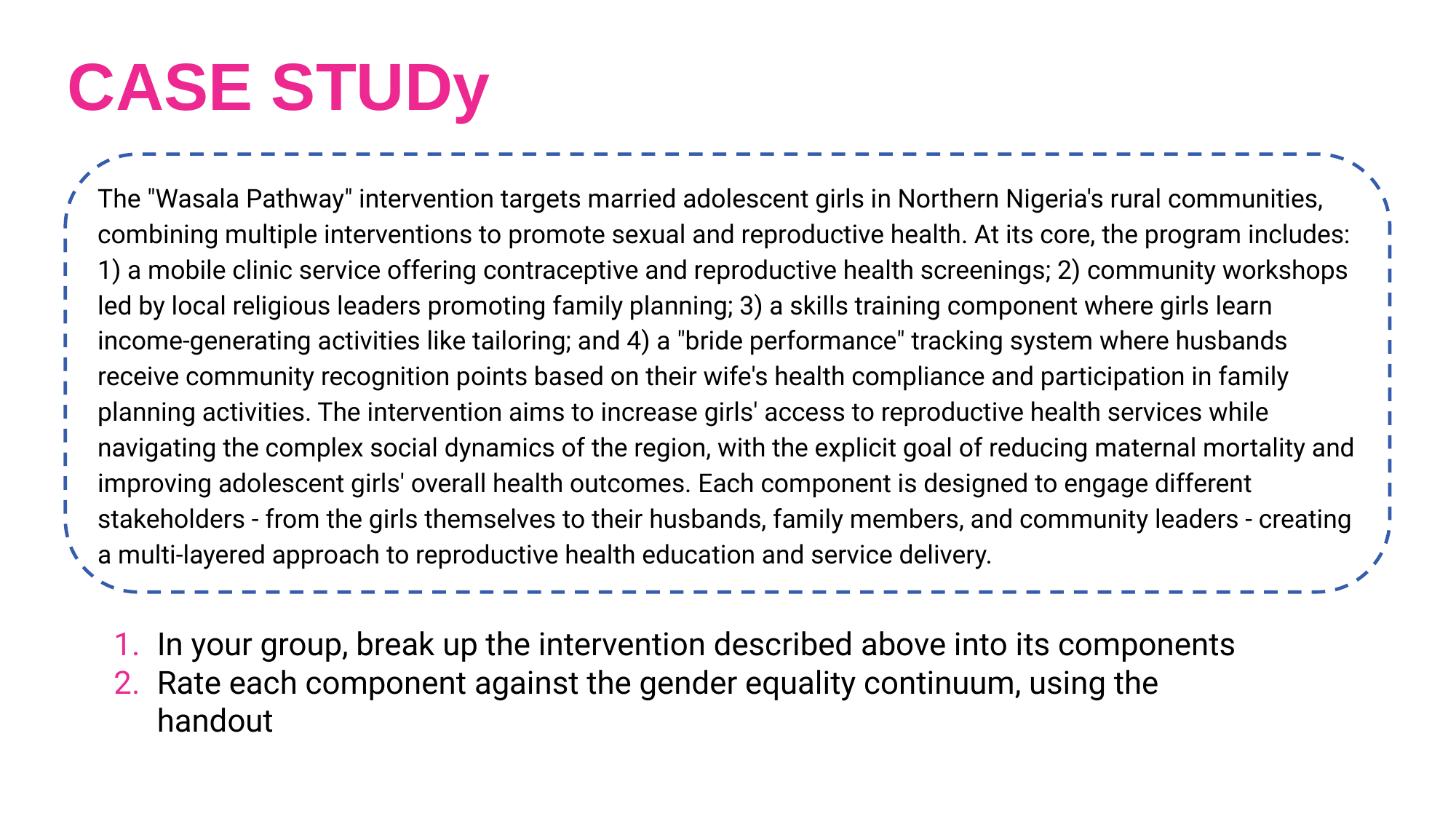

# CASE STUDy
The "Wasala Pathway" intervention targets married adolescent girls in Northern Nigeria's rural communities, combining multiple interventions to promote sexual and reproductive health. At its core, the program includes: 1) a mobile clinic service offering contraceptive and reproductive health screenings; 2) community workshops led by local religious leaders promoting family planning; 3) a skills training component where girls learn income-generating activities like tailoring; and 4) a "bride performance" tracking system where husbands receive community recognition points based on their wife's health compliance and participation in family planning activities. The intervention aims to increase girls' access to reproductive health services while navigating the complex social dynamics of the region, with the explicit goal of reducing maternal mortality and improving adolescent girls' overall health outcomes. Each component is designed to engage different stakeholders - from the girls themselves to their husbands, family members, and community leaders - creating a multi-layered approach to reproductive health education and service delivery.
In your group, break up the intervention described above into its components
Rate each component against the gender equality continuum, using the handout